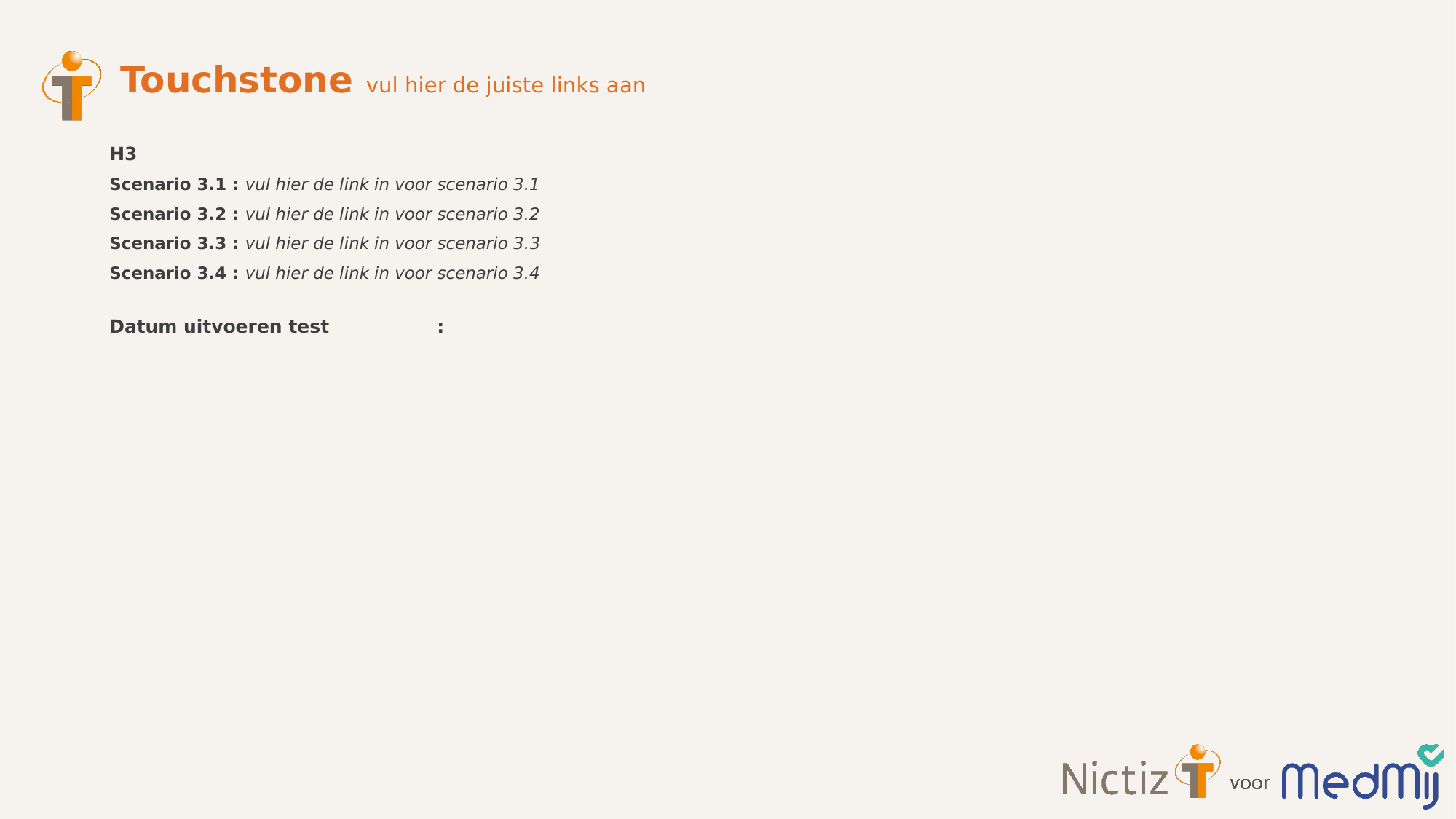

# Touchstone vul hier de juiste links aan
H3​
Scenario 3.1 : vul hier de link in voor scenario 3.1​
Scenario 3.2 : vul hier de link in voor scenario 3.2​
Scenario 3.3 : vul hier de link in voor scenario 3.3
Scenario 3.4 : vul hier de link in voor scenario 3.4​
Datum uitvoeren test	: